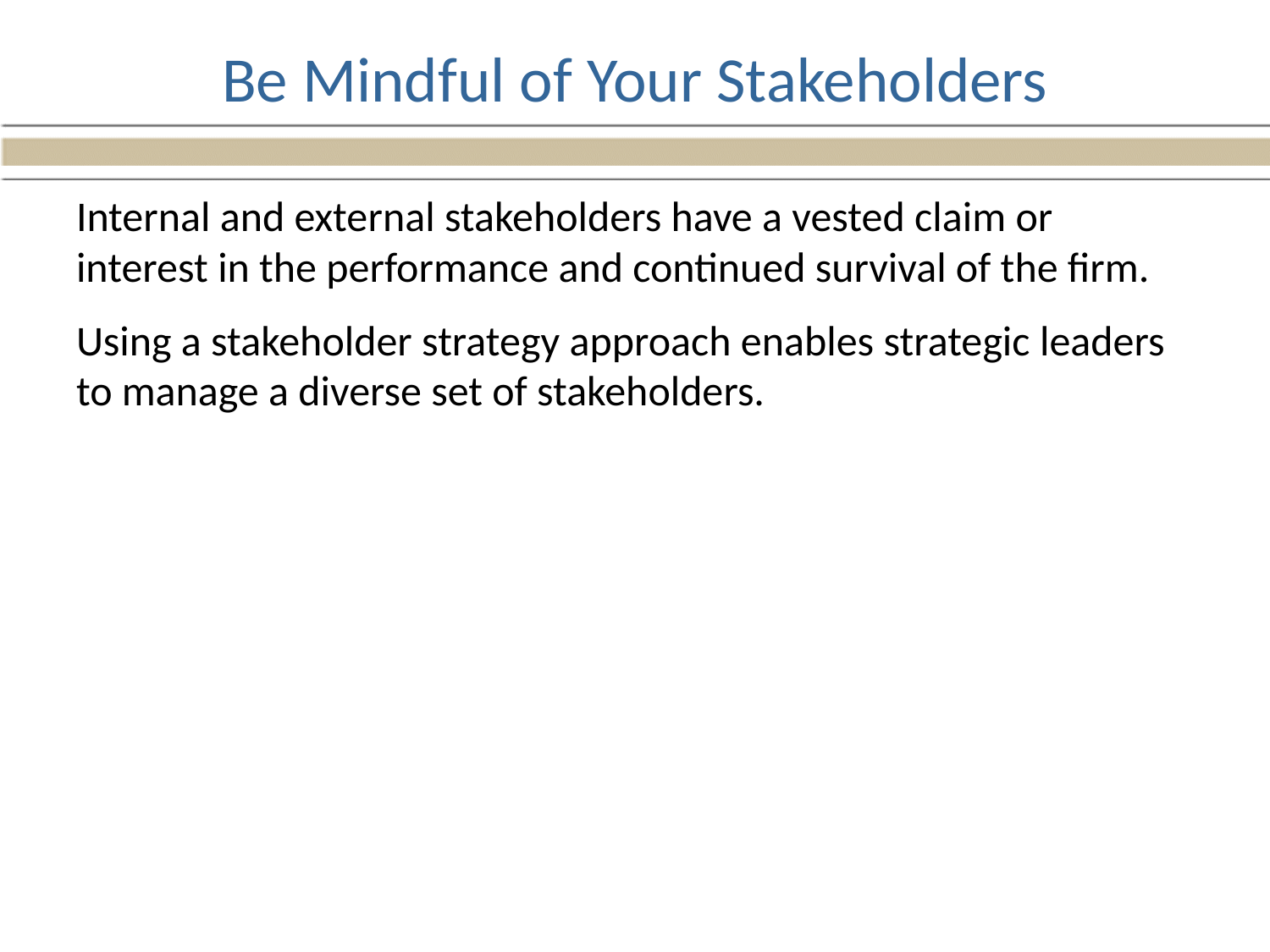

# Be Mindful of Your Stakeholders
Internal and external stakeholders have a vested claim or interest in the performance and continued survival of the firm.
Using a stakeholder strategy approach enables strategic leaders to manage a diverse set of stakeholders.